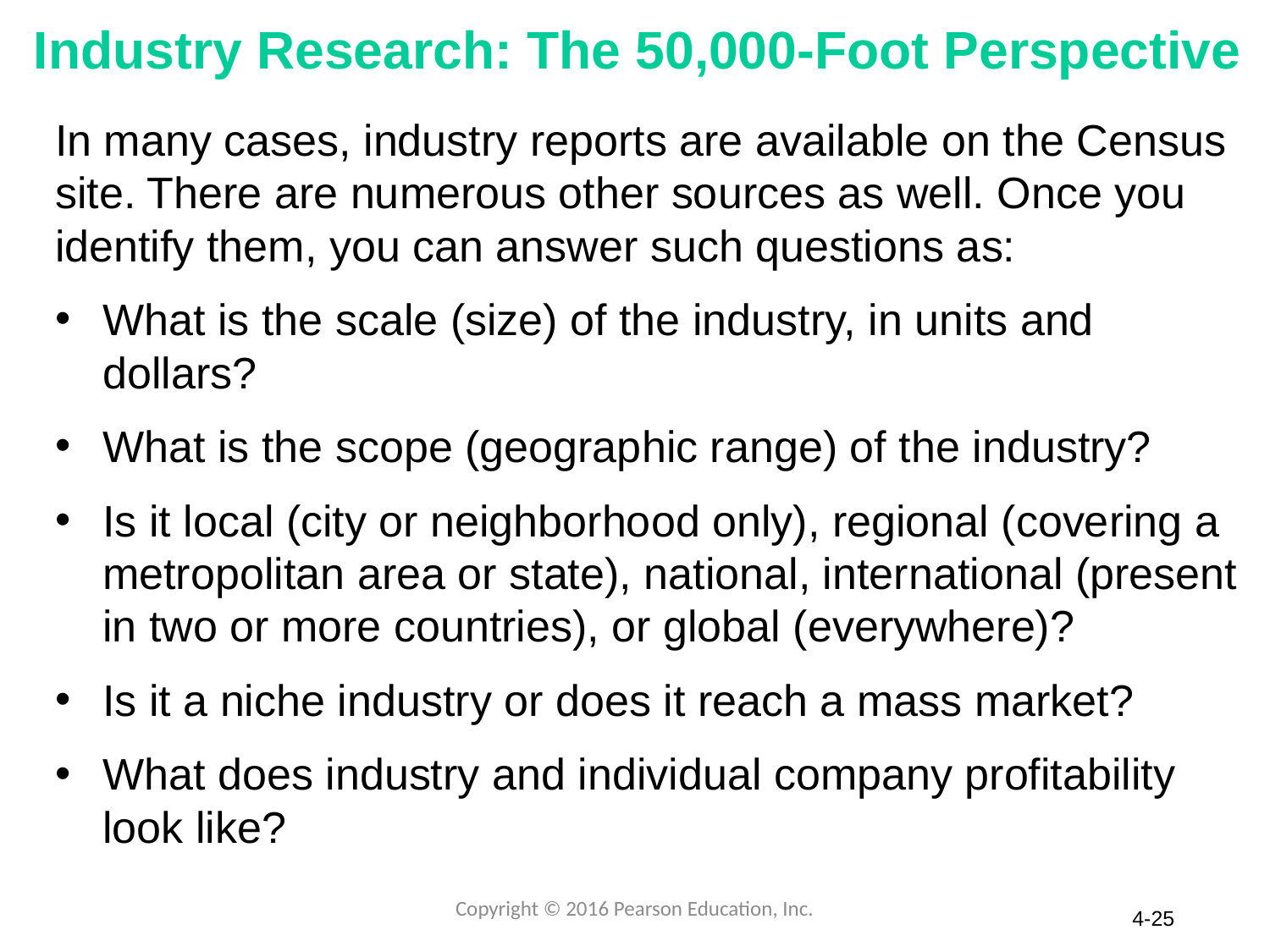

# Industry Research: The 50,000-Foot Perspective
In many cases, industry reports are available on the Census site. There are numerous other sources as well. Once you identify them, you can answer such questions as:

What is the scale (size) of the industry, in units and dollars?

What is the scope (geographic range) of the industry?

Is it local (city or neighborhood only), regional (covering a metropolitan area or state), national, international (present in two or more countries), or global (everywhere)?

Is it a niche industry or does it reach a mass market?

What does industry and individual company profitability look like?
Copyright © 2016 Pearson Education, Inc.